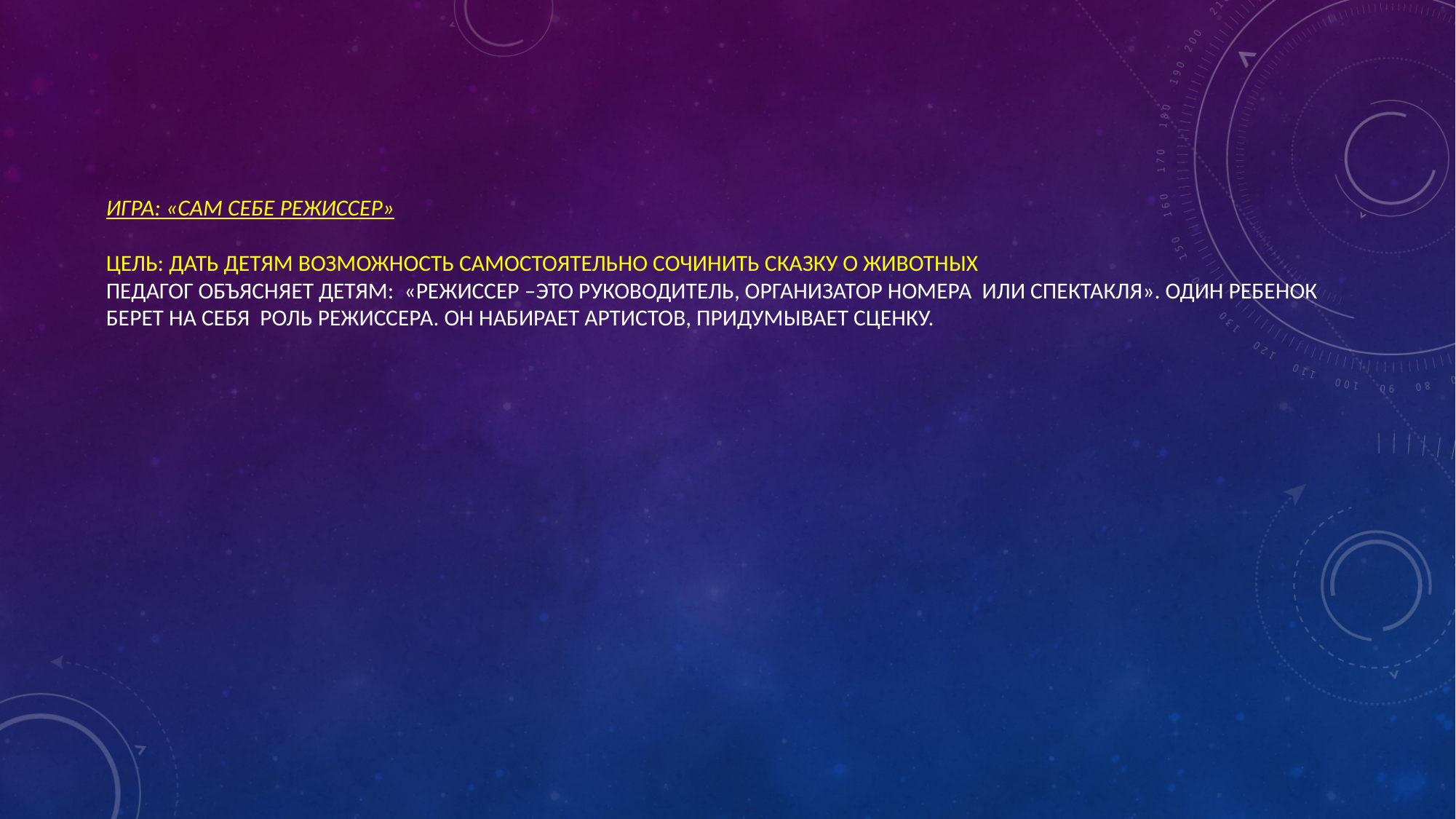

# Игра: «Сам себе режиссер» Цель: дать детям возможность самостоятельно сочинить сказку о животных Педагог объясняет детям:  «режиссер –это руководитель, организатор номера  или спектакля». Один ребенок берет на себя  роль режиссера. Он набирает артистов, придумывает сценку.